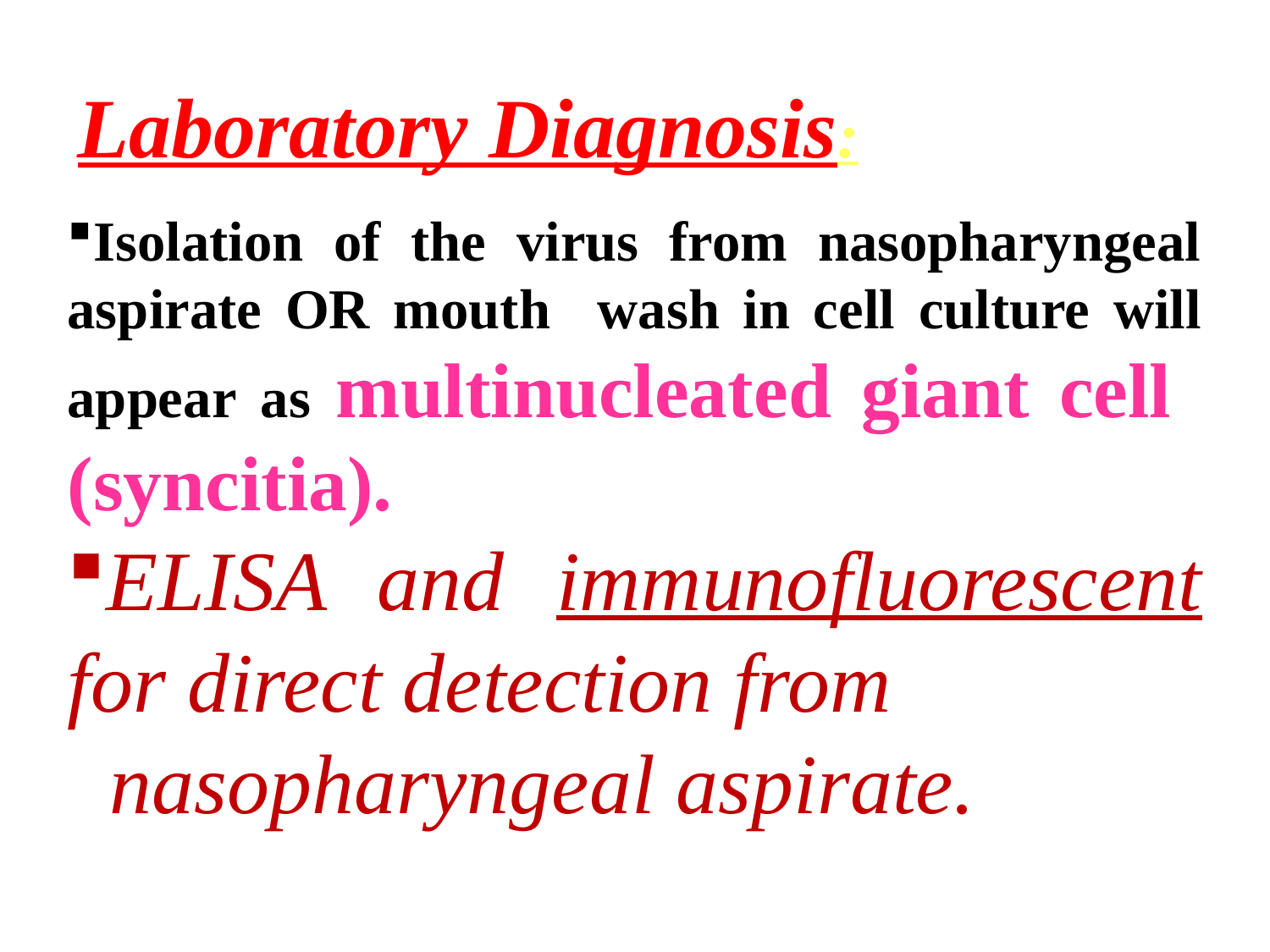

Laboratory Diagnosis:
Isolation of the virus from nasopharyngeal aspirate OR mouth  wash in cell culture will appear as multinucleated giant cell  (syncitia).
ELISA and immunofluorescent for direct detection from
  nasopharyngeal aspirate.